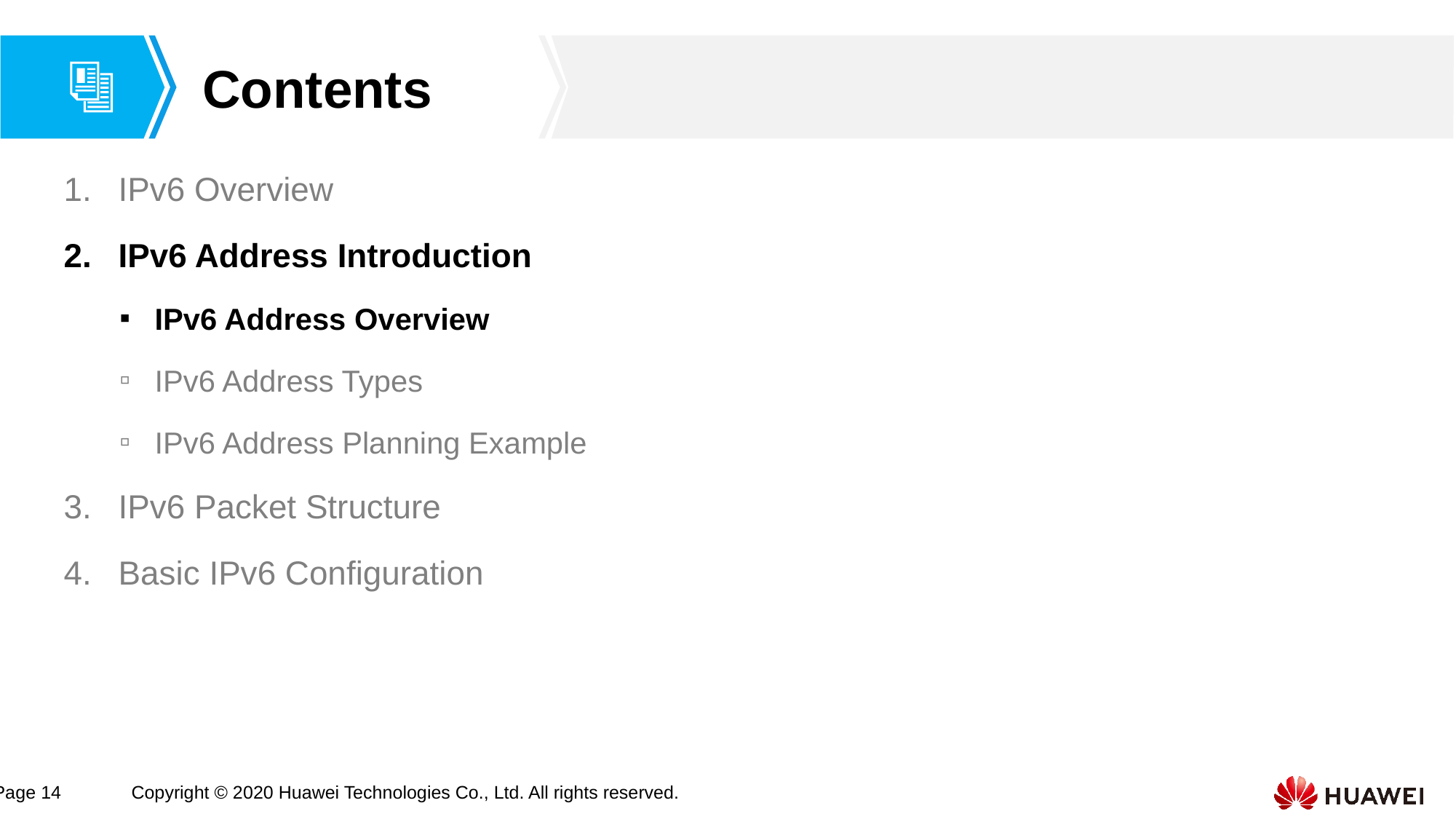

IPv6 Overview
IPv6 Address Introduction
IPv6 Address Overview
IPv6 Address Types
IPv6 Address Planning Example
IPv6 Packet Structure
Basic IPv6 Configuration